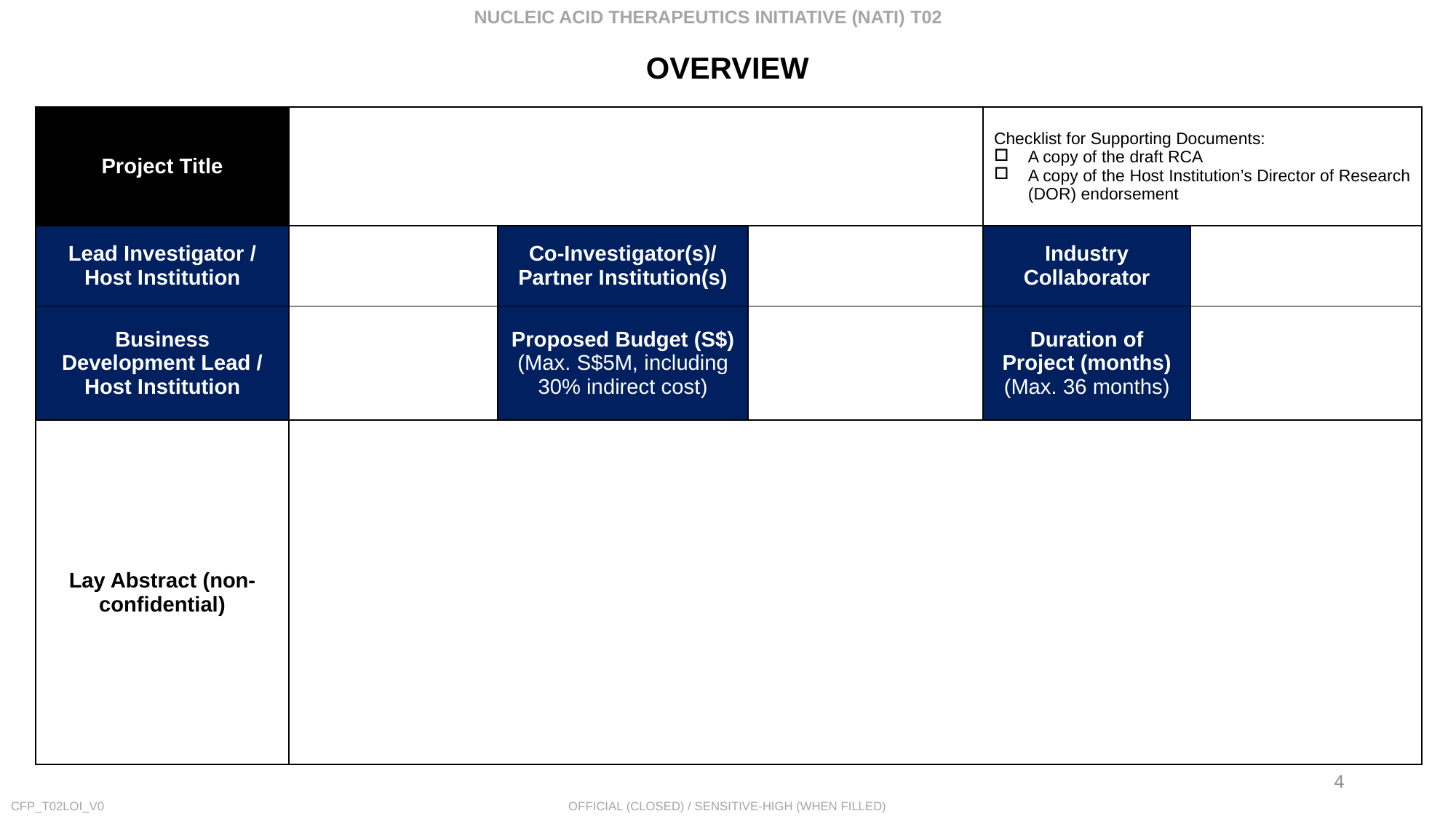

OVERVIEW
| Project Title |  |  |  | Checklist for Supporting Documents: A copy of the draft RCA A copy of the Host Institution’s Director of Research (DOR) endorsement |  |
| --- | --- | --- | --- | --- | --- |
| Lead Investigator / Host Institution |  | Co-Investigator(s)/ Partner Institution(s) |  | Industry Collaborator |  |
| Business Development Lead / Host Institution |  | Proposed Budget (S$) (Max. S$5M, including 30% indirect cost) |  | Duration of Project (months) (Max. 36 months) |  |
| Lay Abstract (non-confidential) |  |  |  |  |  |
4